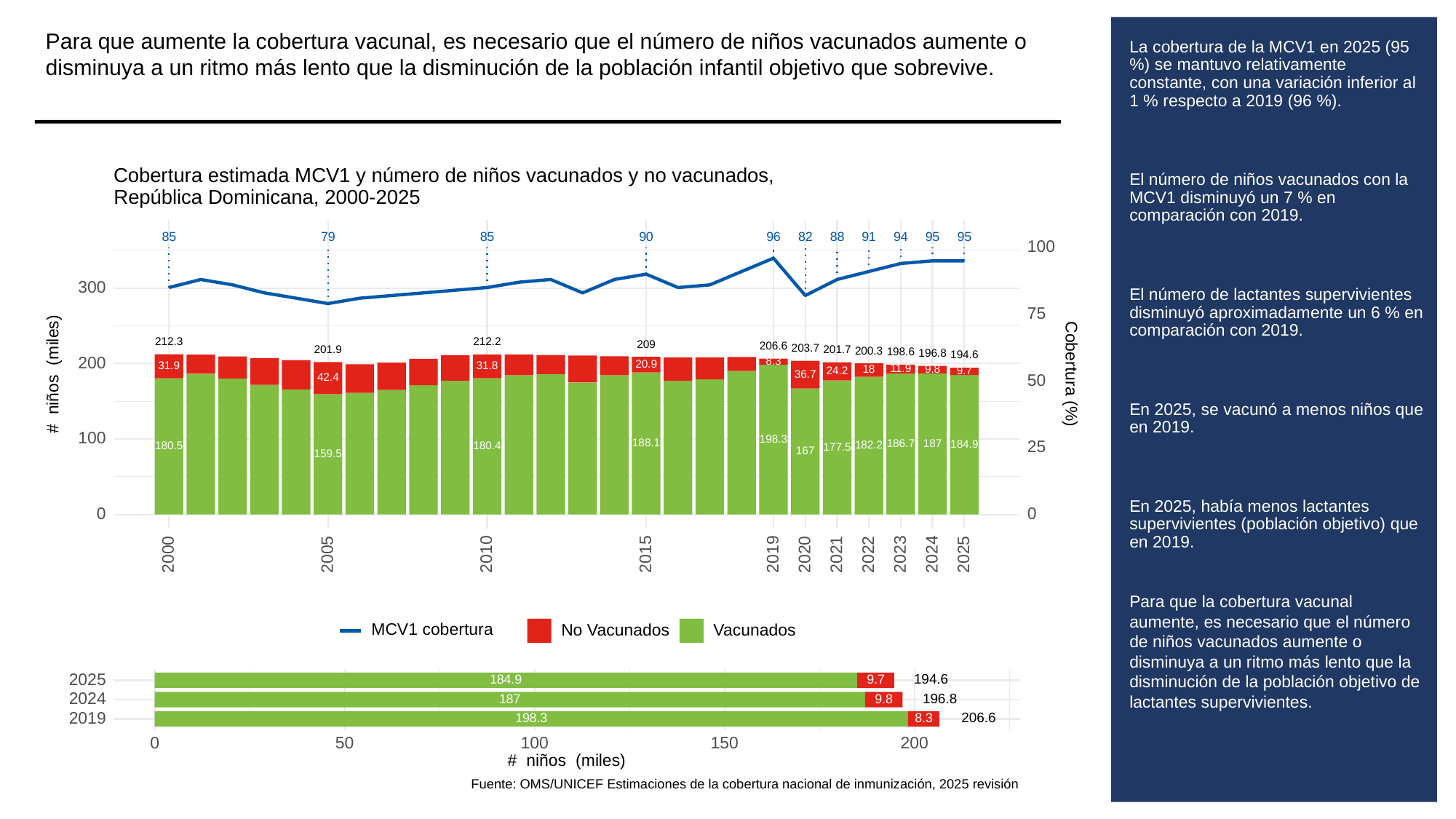

Para que aumente la cobertura vacunal, es necesario que el número de niños vacunados aumente o disminuya a un ritmo más lento que la disminución de la población infantil objetivo que sobrevive.
# La cobertura de la MCV1 en 2025 (95 %) se mantuvo relativamente constante, con una variación inferior al 1 % respecto a 2019 (96 %).

El número de niños vacunados con la MCV1 disminuyó un 7 % en comparación con 2019.

El número de lactantes supervivientes disminuyó aproximadamente un 6 % en comparación con 2019.

En 2025, se vacunó a menos niños que en 2019.

En 2025, había menos lactantes supervivientes (población objetivo) que en 2019.

Para que la cobertura vacunal aumente, es necesario que el número de niños vacunados aumente o disminuya a un ritmo más lento que la disminución de la población objetivo de lactantes supervivientes.

Cobertura estimada MCV1 y número de niños vacunados y no vacunados,
República Dominicana, 2000-2025

85
79
85
90
96
82
88
91
94
95
95
100

300

75

212.3
212.2
209
206.6
203.7
201.9
201.7
200.3
198.6
196.8
194.6

200

8.3

20.9

31.9

31.8

11.9
9.8

18
#  niños  (miles)
Cobertura (%)
9.7
24.2

36.7

42.4

50

100
198.3

188.1
187
186.7
184.9
25
182.2
180.5
180.4
177.5
167
159.5

0
0

2023
2000
2005
2010
2015
2019
2020
2021
2022
2024
2025

MCV1 cobertura
No Vacunados
Vacunados

2025
194.6
184.9
9.7

2024
196.8
187
9.8

2019
206.6
198.3
8.3

0
50
100
150
200
#  niños  (miles)
Fuente: OMS/UNICEF Estimaciones de la cobertura nacional de inmunización, 2025 revisión